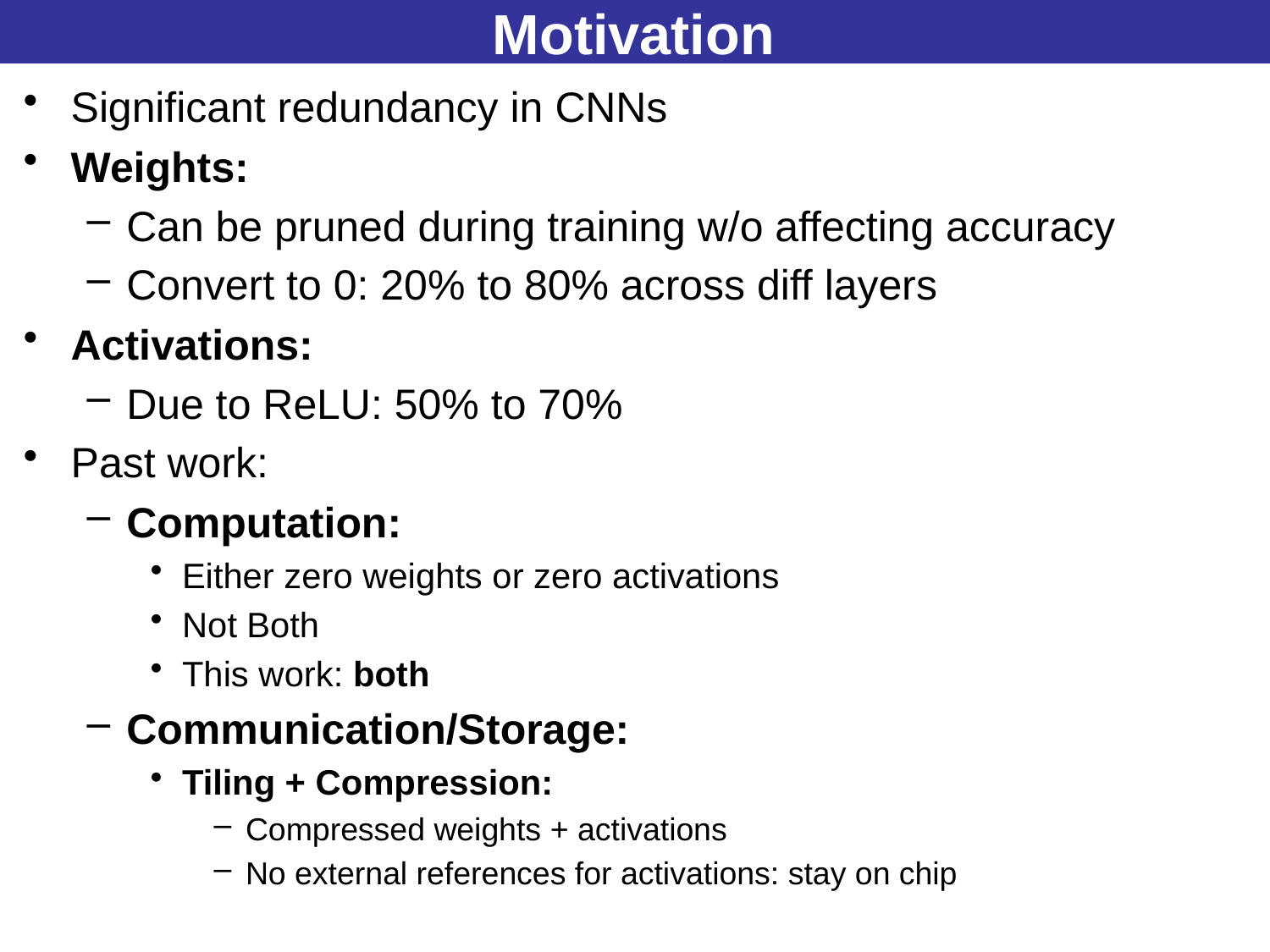

# Motivation
Significant redundancy in CNNs
Weights:
Can be pruned during training w/o affecting accuracy
Convert to 0: 20% to 80% across diff layers
Activations:
Due to ReLU: 50% to 70%
Past work:
Computation:
Either zero weights or zero activations
Not Both
This work: both
Communication/Storage:
Tiling + Compression:
Compressed weights + activations
No external references for activations: stay on chip